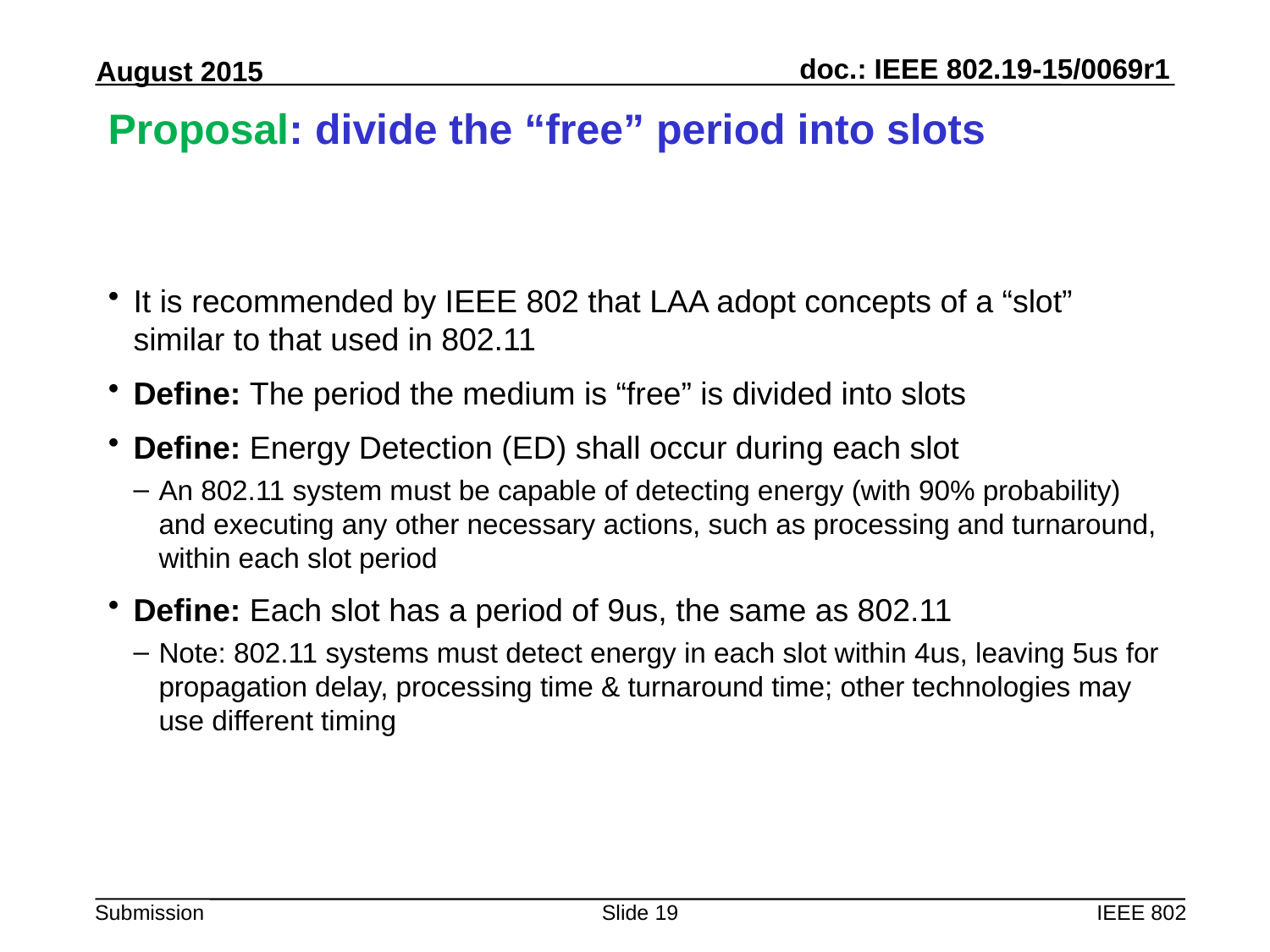

# Proposal: divide the “free” period into slots
It is recommended by IEEE 802 that LAA adopt concepts of a “slot” similar to that used in 802.11
Define: The period the medium is “free” is divided into slots
Define: Energy Detection (ED) shall occur during each slot
An 802.11 system must be capable of detecting energy (with 90% probability) and executing any other necessary actions, such as processing and turnaround, within each slot period
Define: Each slot has a period of 9us, the same as 802.11
Note: 802.11 systems must detect energy in each slot within 4us, leaving 5us for propagation delay, processing time & turnaround time; other technologies may use different timing
Slide 19
IEEE 802